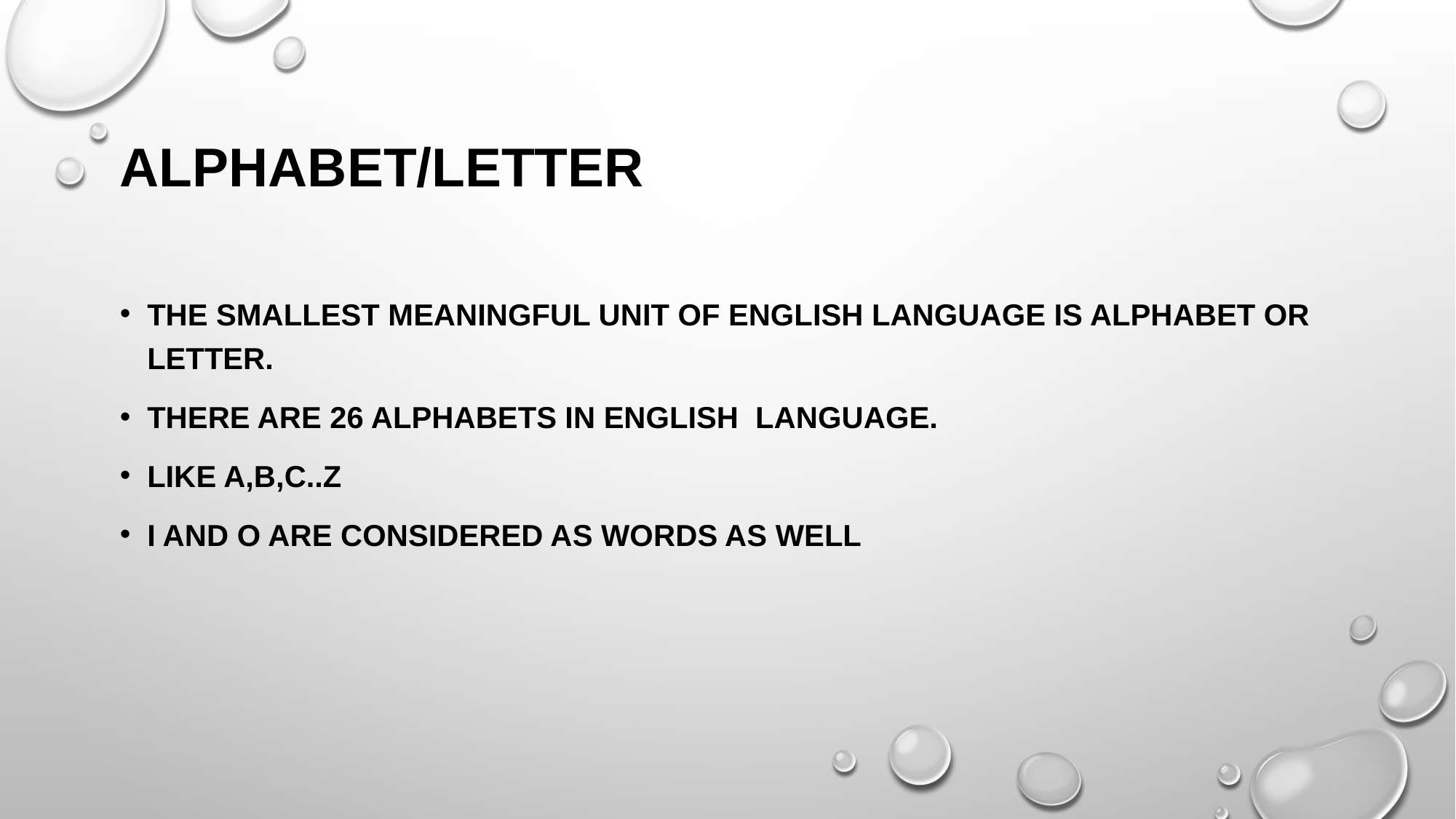

# Alphabet/letter
The smallest meaningful unit of English language is Alphabet or letter.
There are 26 alphabets in English  language.
Like a,b,c..z
I and o are considered as words as well